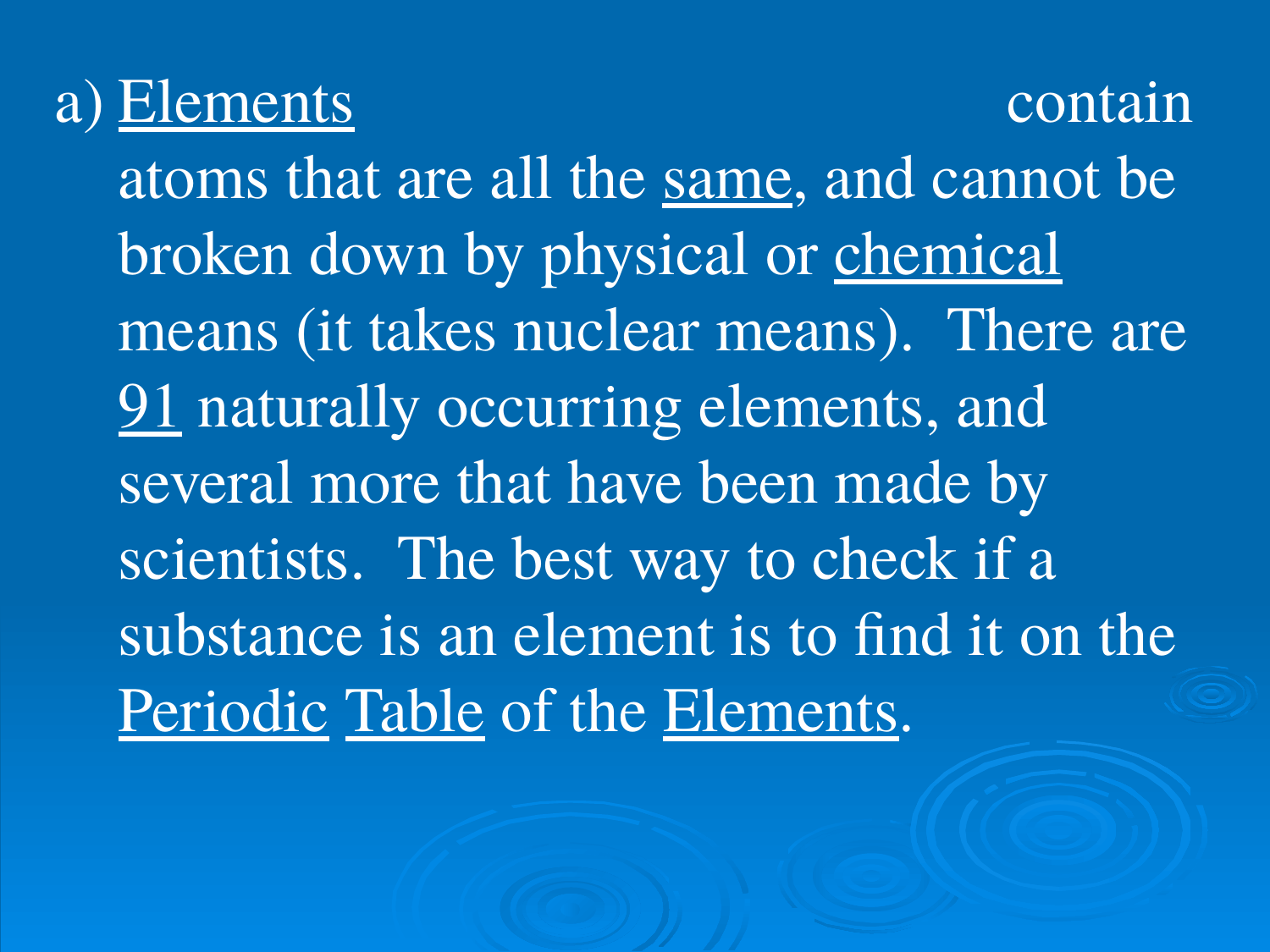

Elements 						contain atoms that are all the same, and cannot be broken down by physical or chemical means (it takes nuclear means).  There are 91 naturally occurring elements, and several more that have been made by scientists.  The best way to check if a substance is an element is to find it on the Periodic Table of the Elements.